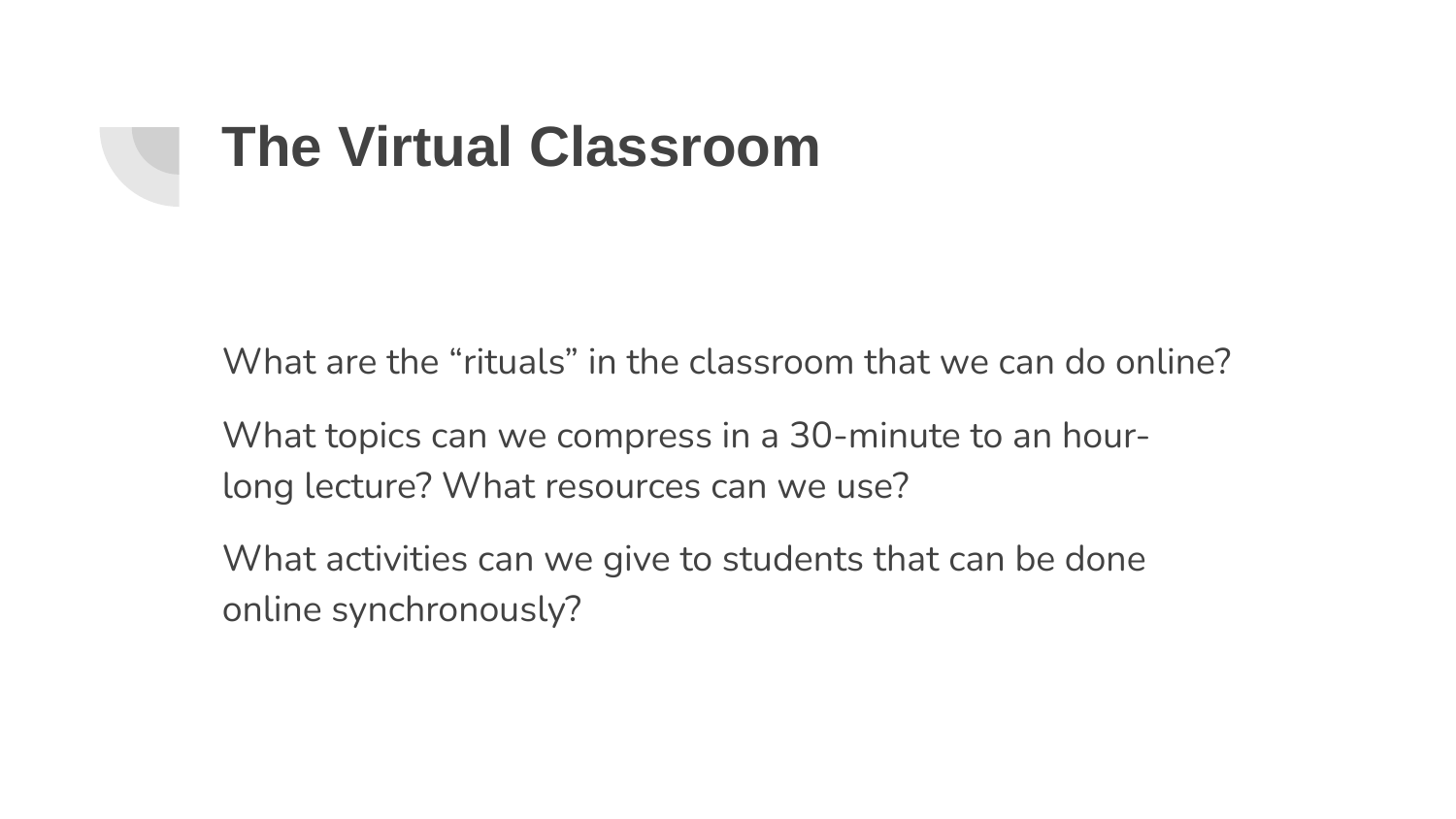

# The Virtual Classroom
What are the “rituals” in the classroom that we can do online?
What topics can we compress in a 30-minute to an hour-long lecture? What resources can we use?

What activities can we give to students that can be done online synchronously?